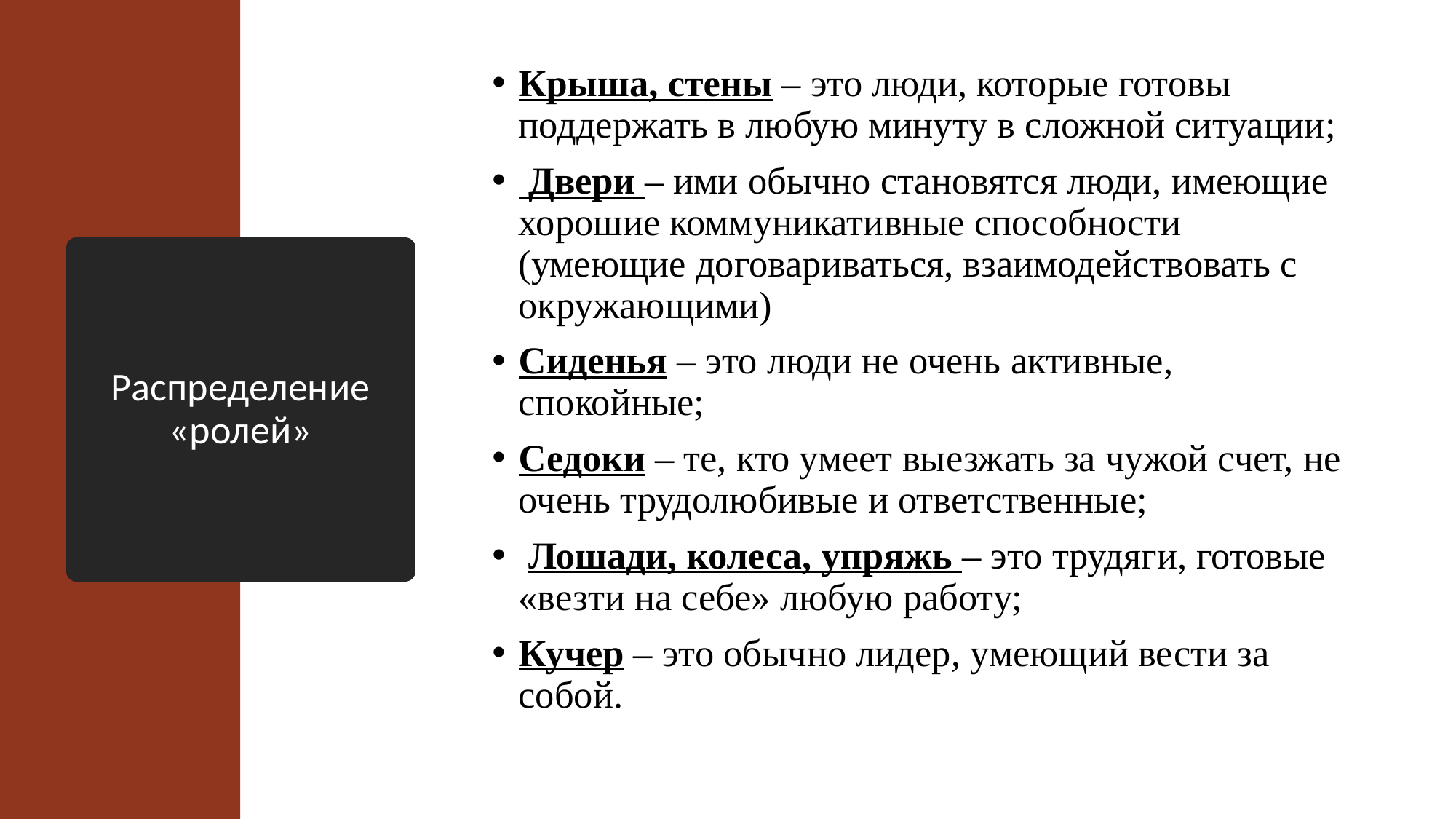

Крыша, стены – это люди, которые готовы поддержать в любую минуту в сложной ситуации;
 Двери – ими обычно становятся люди, имеющие хорошие коммуникативные способности (умеющие договариваться, взаимодействовать с окружающими)
Сиденья – это люди не очень активные, спокойные;
Седоки – те, кто умеет выезжать за чужой счет, не очень трудолюбивые и ответственные;
 Лошади, колеса, упряжь – это трудяги, готовые «везти на себе» любую работу;
Кучер – это обычно лидер, умеющий вести за собой.

# Распределение «ролей»